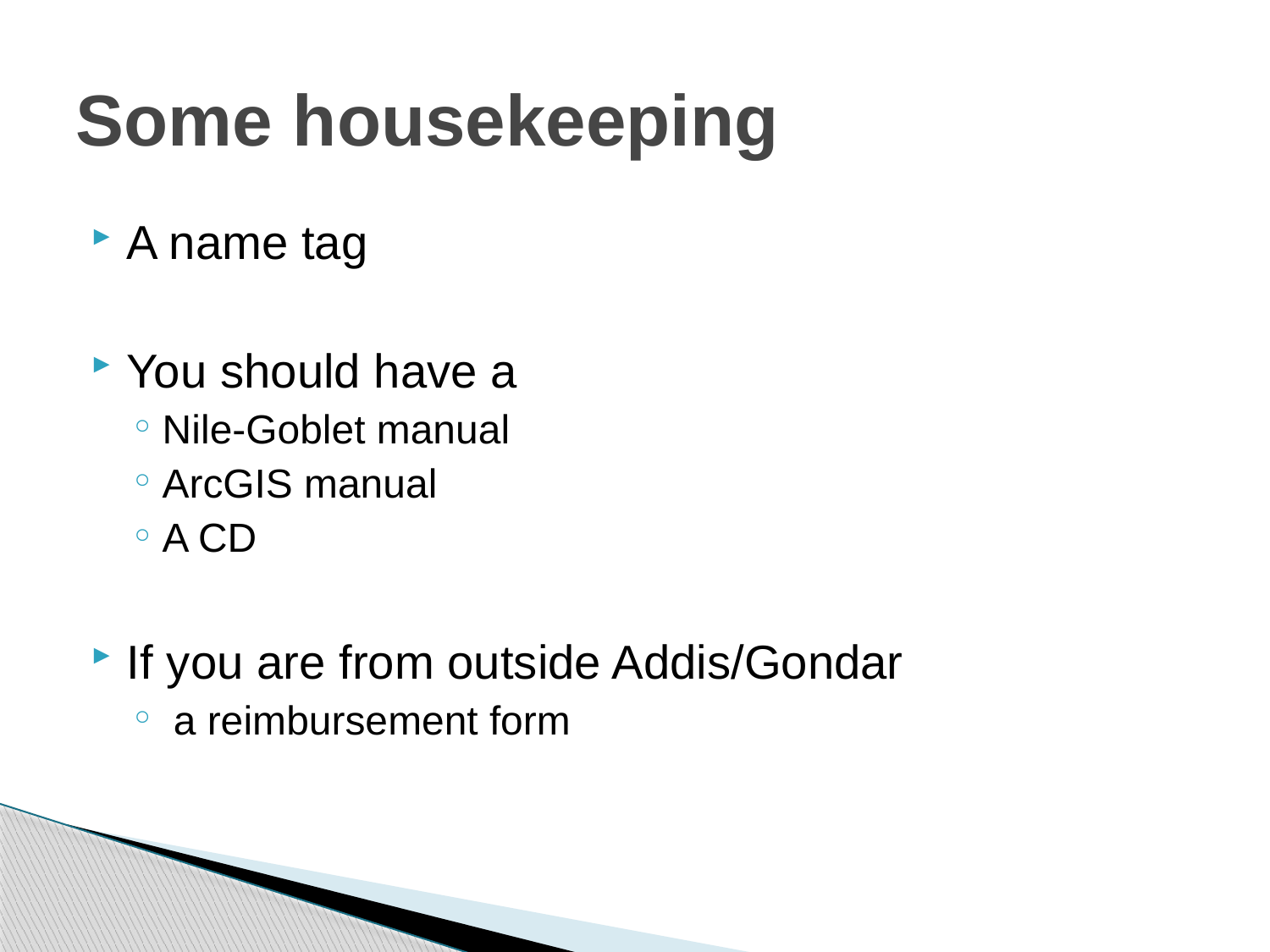

# Some housekeeping
A name tag

You should have a
Nile-Goblet manual
ArcGIS manual
A CD

If you are from outside Addis/Gondar
 a reimbursement form